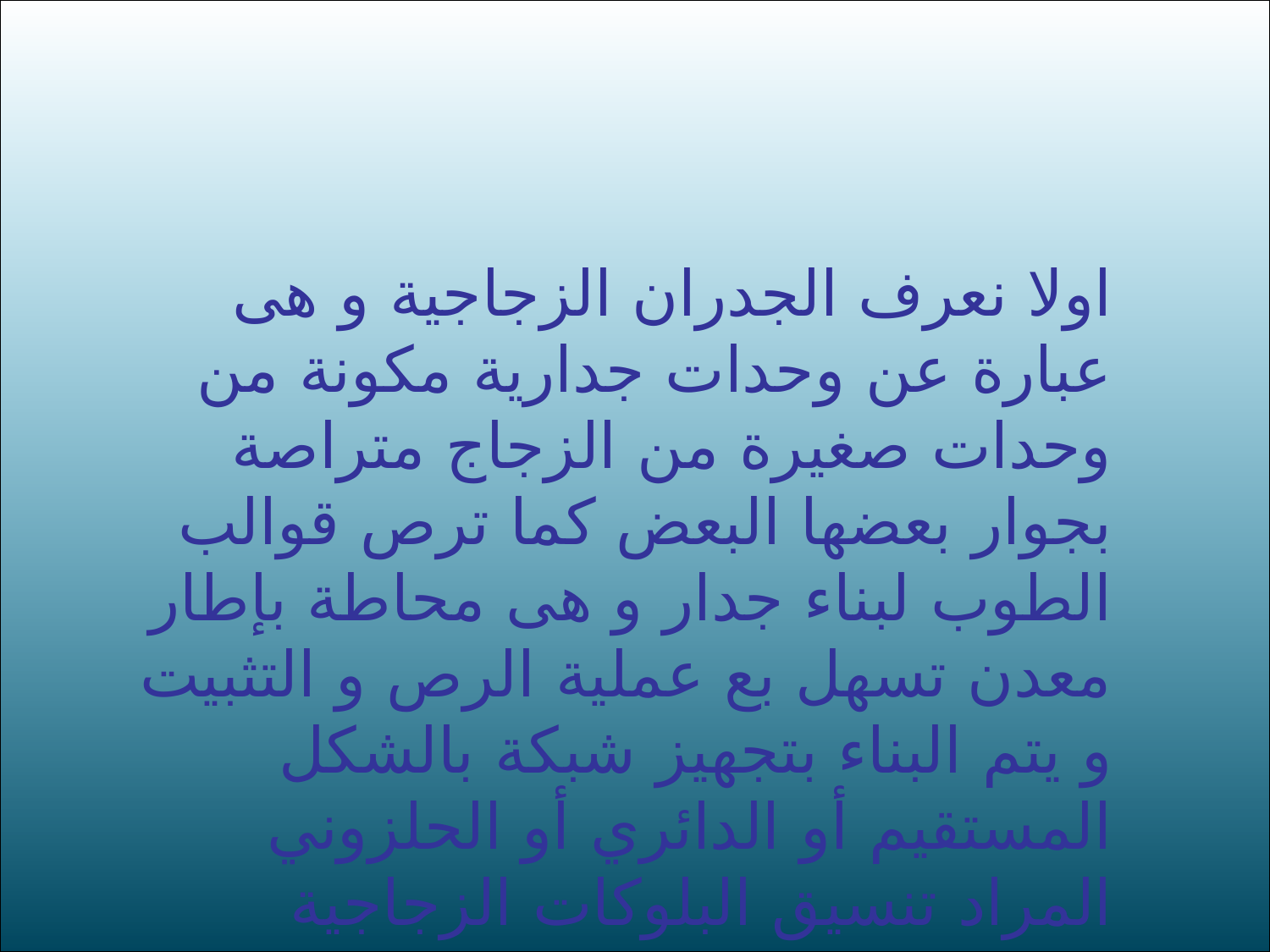

اولا نعرف الجدران الزجاجية و هى عبارة عن وحدات جدارية مكونة من وحدات صغيرة من الزجاج متراصة بجوار بعضها البعض كما ترص قوالب الطوب لبناء جدار و هى محاطة بإطار معدن تسهل بع عملية الرص و التثبيت و يتم البناء بتجهيز شبكة بالشكل المستقيم أو الدائري أو الحلزوني المراد تنسيق البلوكات الزجاجية الصغيرة عليه ليظهر لنا فى النهاية الجدار الزجاجي الغير عاكس